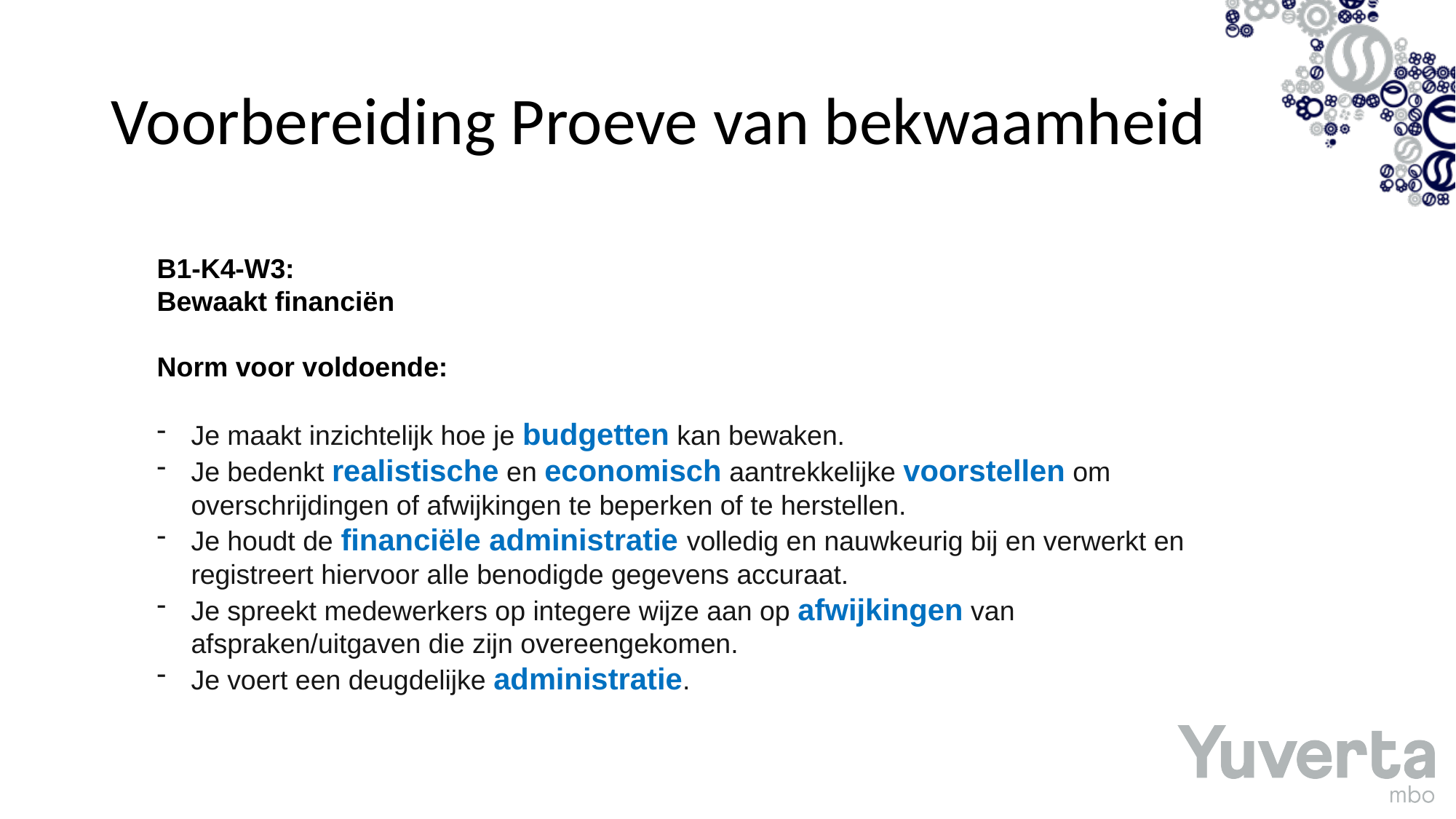

# Voorbereiding Proeve van bekwaamheid
B1-K4-W3:
Bewaakt financiën

Norm voor voldoende:

Je maakt inzichtelijk hoe je budgetten kan bewaken.
Je bedenkt realistische en economisch aantrekkelijke voorstellen om overschrijdingen of afwijkingen te beperken of te herstellen.
Je houdt de financiële administratie volledig en nauwkeurig bij en verwerkt en registreert hiervoor alle benodigde gegevens accuraat.
Je spreekt medewerkers op integere wijze aan op afwijkingen van afspraken/uitgaven die zijn overeengekomen.
Je voert een deugdelijke administratie.